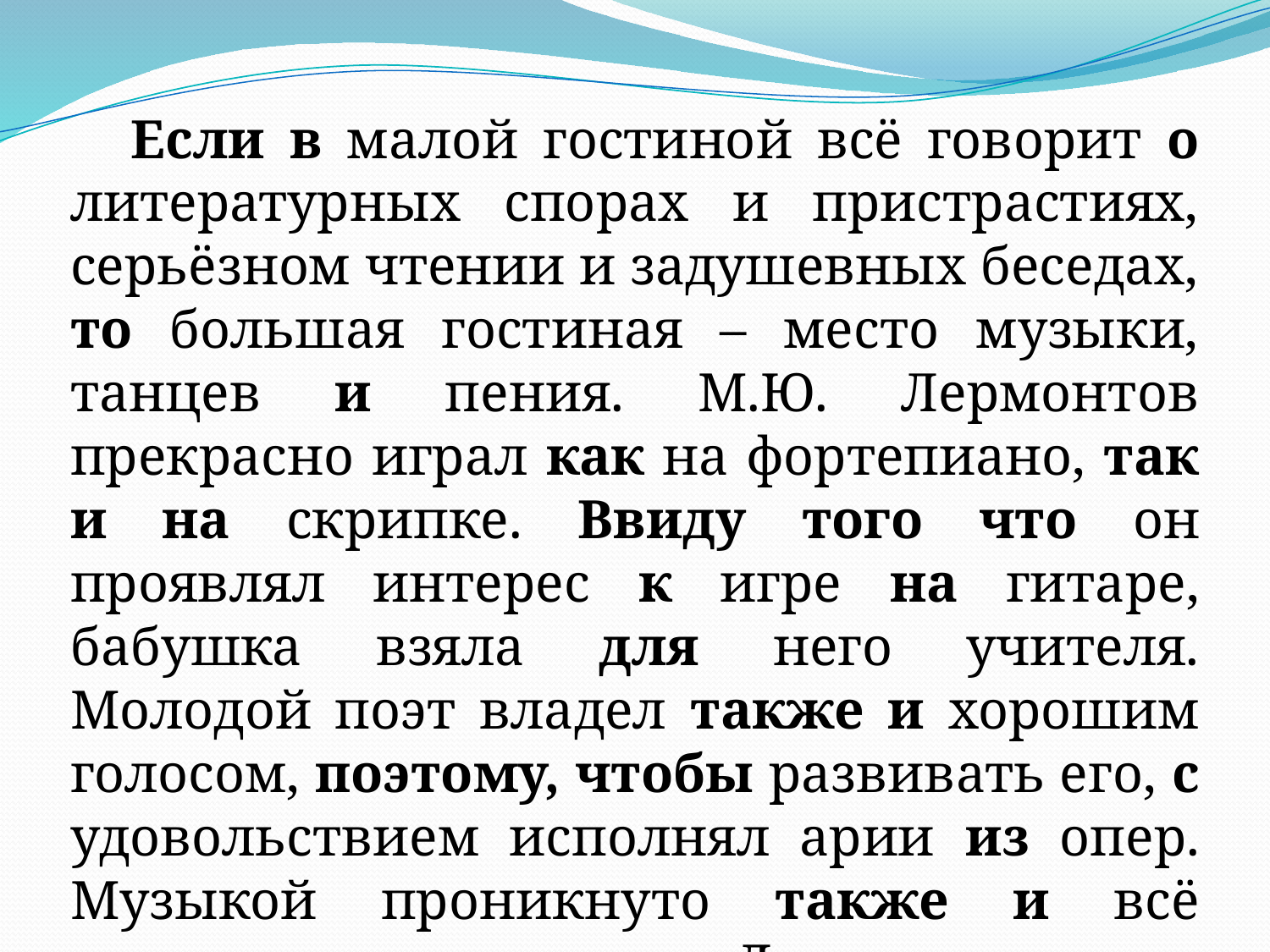

Если в малой гостиной всё говорит о литературных спорах и пристрастиях, серьёзном чтении и задушевных беседах, то большая гостиная – место музыки, танцев и пения. М.Ю. Лермонтов прекрасно играл как на фортепиано, так и на скрипке. Ввиду того что он проявлял интерес к игре на гитаре, бабушка взяла для него учителя. Молодой поэт владел также и хорошим голосом, поэтому, чтобы развивать его, с удовольствием исполнял арии из опер. Музыкой проникнуто также и всё поэтическое творчество Лермонтова.